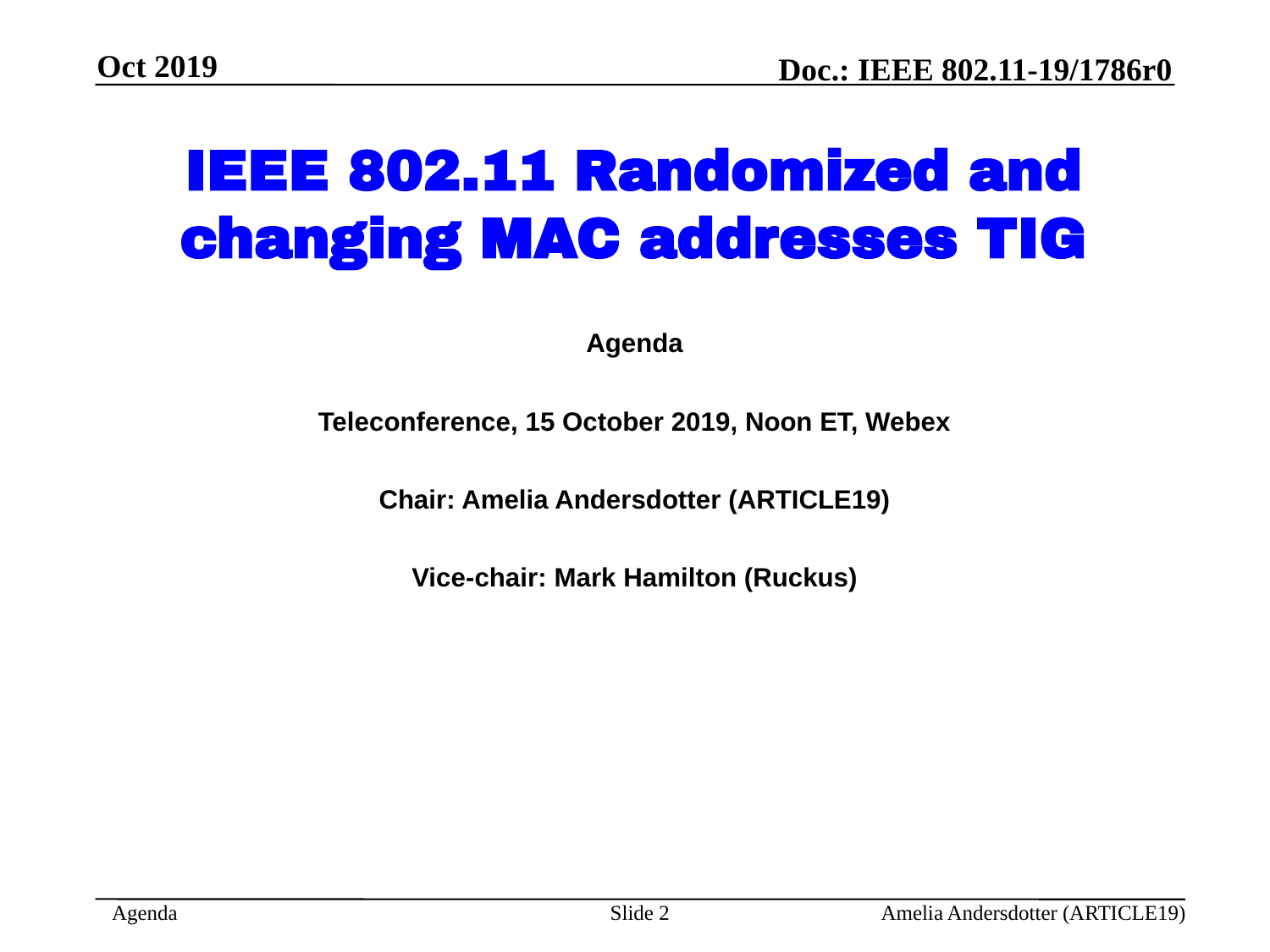

Oct 2019
IEEE 802.11 Randomized and changing MAC addresses TIG

Agenda

Teleconference, 15 October 2019, Noon ET, Webex

Chair: Amelia Andersdotter (ARTICLE19)

Vice-chair: Mark Hamilton (Ruckus)

Slide 2
Amelia Andersdotter (ARTICLE19)